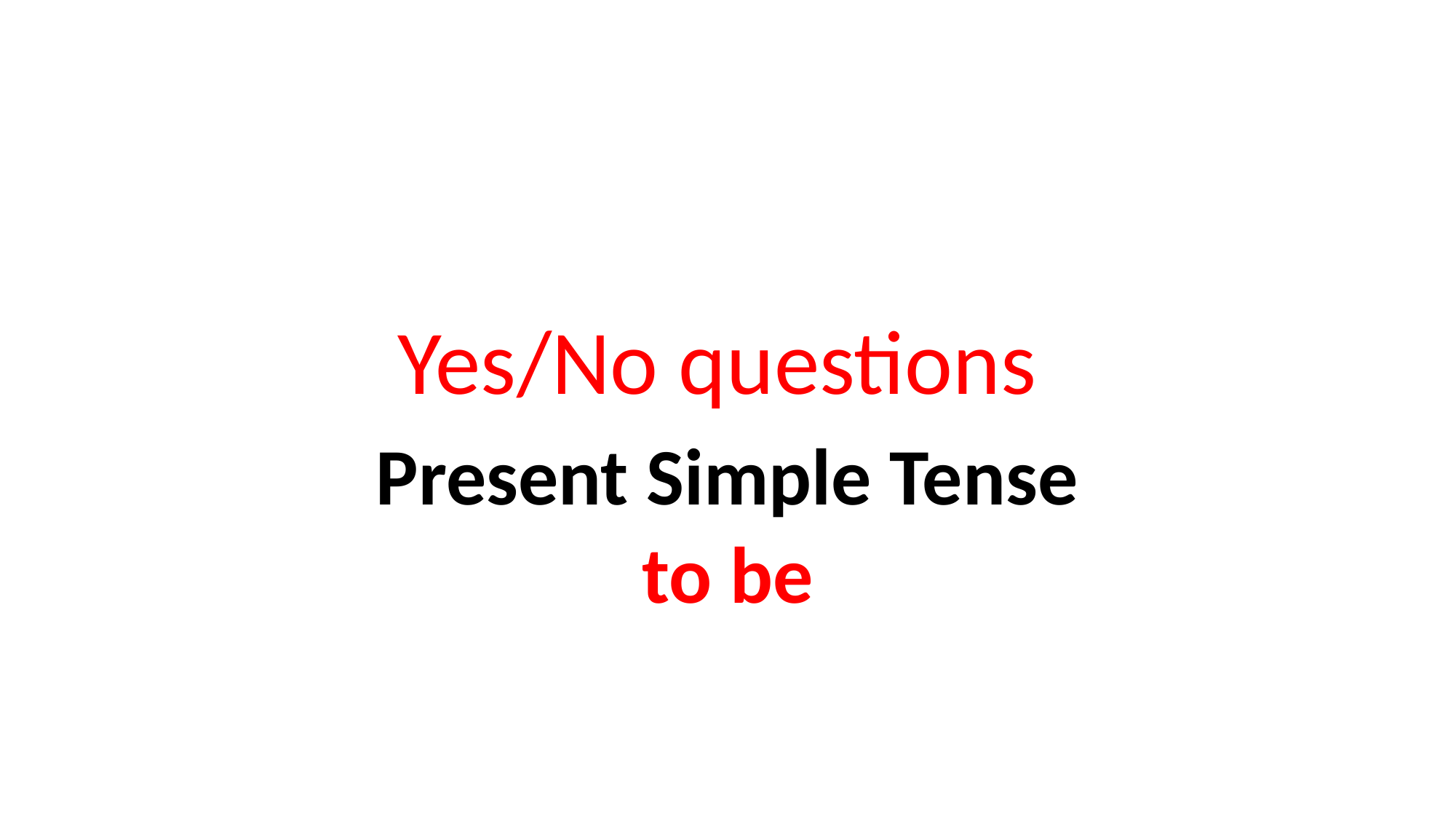

# Yes/No questions
Present Simple Tense
to be